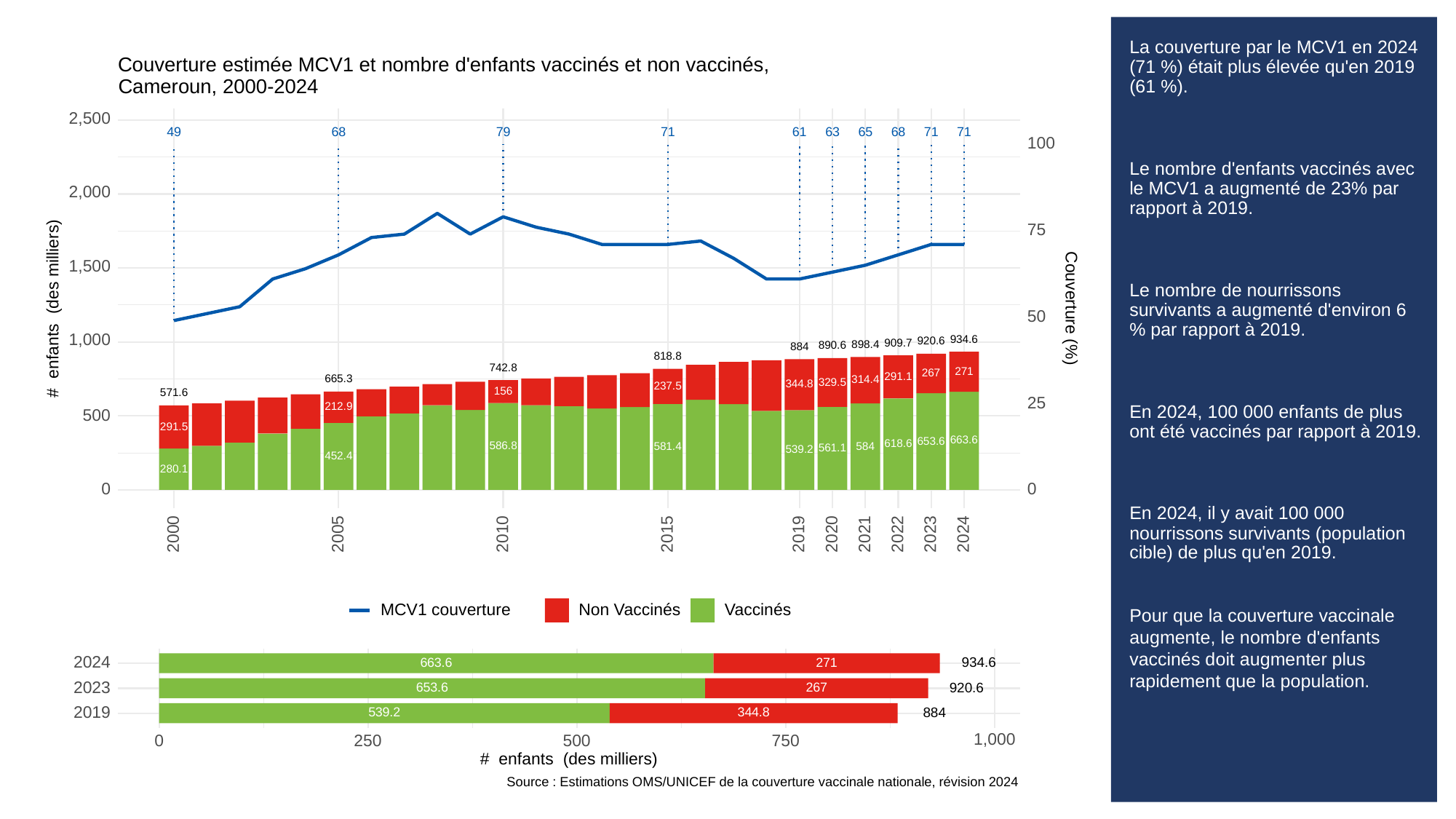

# La couverture par le MCV1 en 2024 (71 %) était plus élevée qu'en 2019 (61 %).

Le nombre d'enfants vaccinés avec le MCV1 a augmenté de 23% par rapport à 2019.

Le nombre de nourrissons survivants a augmenté d'environ 6 % par rapport à 2019.

En 2024, 100 000 enfants de plus ont été vaccinés par rapport à 2019.

En 2024, il y avait 100 000 nourrissons survivants (population cible) de plus qu'en 2019.

Pour que la couverture vaccinale augmente, le nombre d'enfants vaccinés doit augmenter plus rapidement que la population.

Couverture estimée MCV1 et nombre d'enfants vaccinés et non vaccinés,
Cameroun, 2000-2024

2,500

63
49
68
79
61
65
68
71
71
71
100

2,000

75

1,500

#  enfants  (des milliers)
Couverture (%)

50
1,000
934.6
920.6
909.7
898.4
890.6

884

818.8

742.8

271

267
291.1

665.3
314.4

329.5

344.8

237.5

156

571.6

25

212.9

500

291.5

663.6
653.6
618.6
586.8
584

581.4
561.1

539.2

452.4

280.1
0
0

2023
2000
2005
2010
2015
2019
2020
2021
2022
2024

MCV1 couverture
Non Vaccinés
Vaccinés

2024
934.6
663.6
271

2023
920.6
653.6
267

2019
884
539.2
344.8

1,000
0
250
500
750
#  enfants  (des milliers)
Source : Estimations OMS/UNICEF de la couverture vaccinale nationale, révision 2024